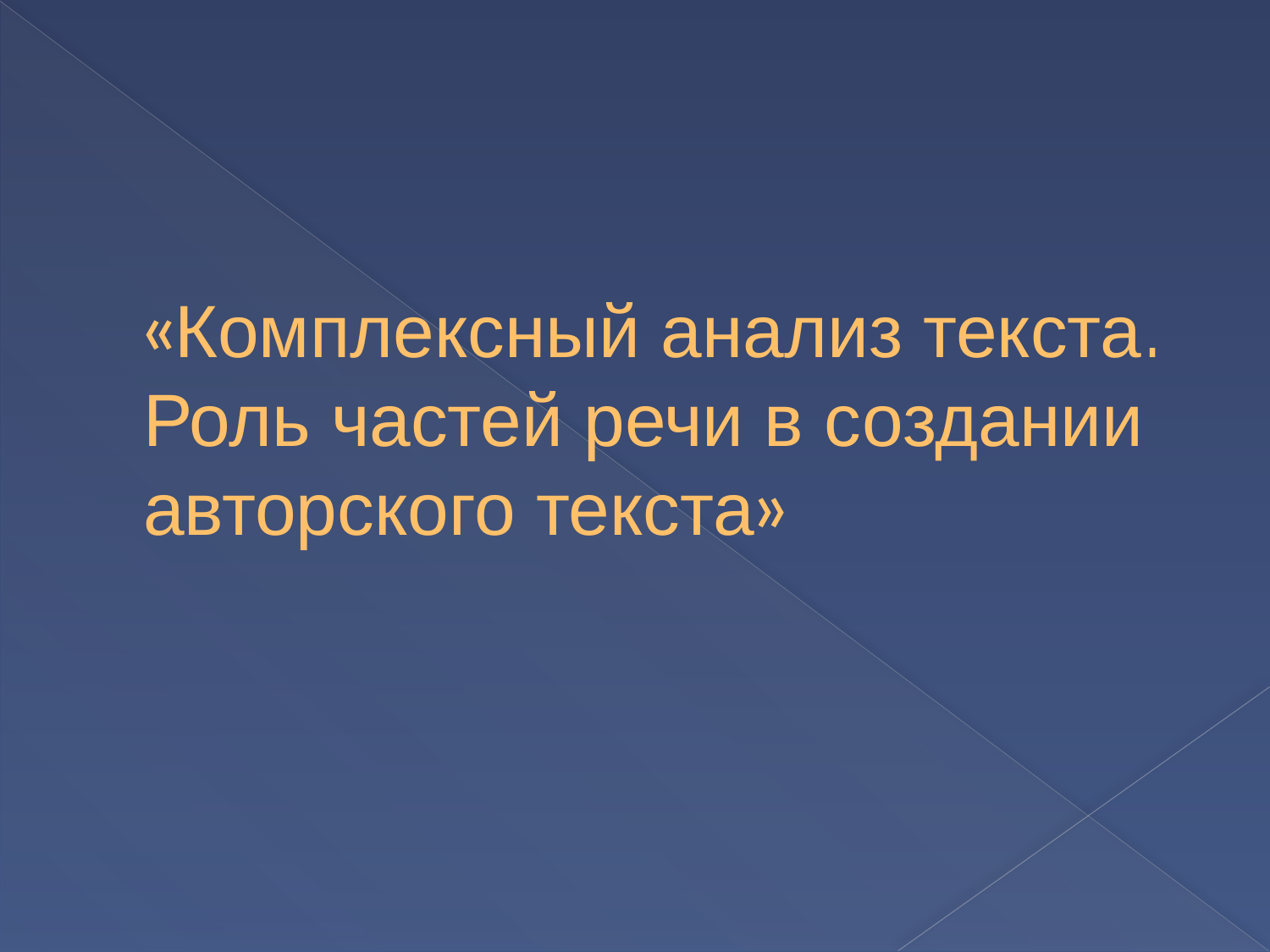

# «Комплексный анализ текста. Роль частей речи в создании авторского текста»